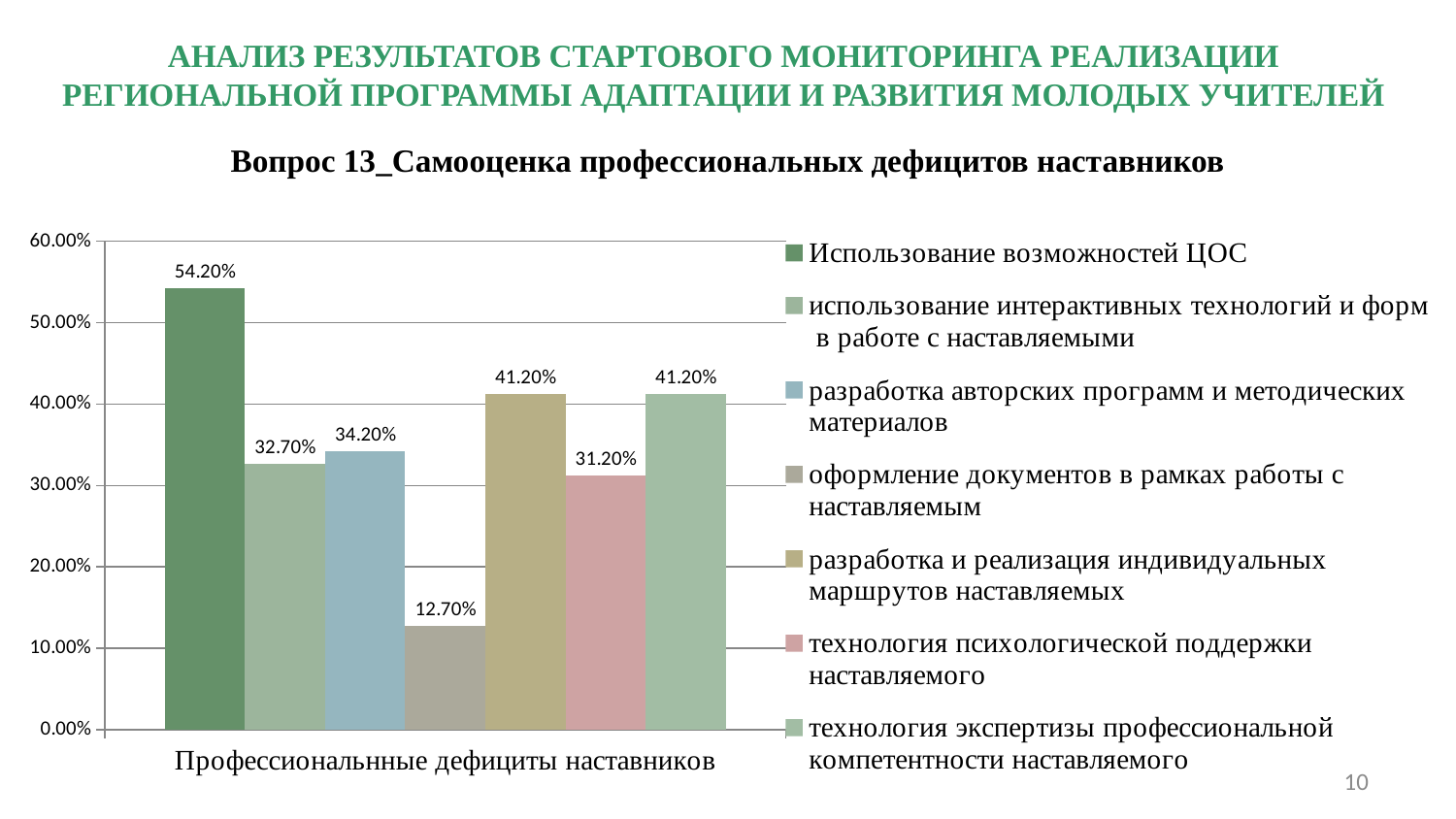

# АНАЛИЗ РЕЗУЛЬТАТОВ СТАРТОВОГО МОНИТОРИНГА РЕАЛИЗАЦИИ РЕГИОНАЛЬНОЙ ПРОГРАММЫ АДАПТАЦИИ И РАЗВИТИЯ МОЛОДЫХ УЧИТЕЛЕЙ
| Вопрос 13\_Самооценка профессиональных дефицитов наставников |
| --- |

### Chart

| Category | Использование возможностей ЦОС | использование интерактивных технологий и форм  в работе с наставляемыми | разработка авторских программ и методических материалов | оформление документов в рамках работы с наставляемым | разработка и реализация индивидуальных маршрутов наставляемых | технология психологической поддержки наставляемого | технология экспертизы профессиональной компетентности наставляемого |
|---|---|---|---|---|---|---|---|
| Профессиональнные дефициты наставников | 0.542 | 0.3270000000000009 | 0.3420000000000001 | 0.127 | 0.4120000000000003 | 0.3120000000000008 | 0.4120000000000003 |
10